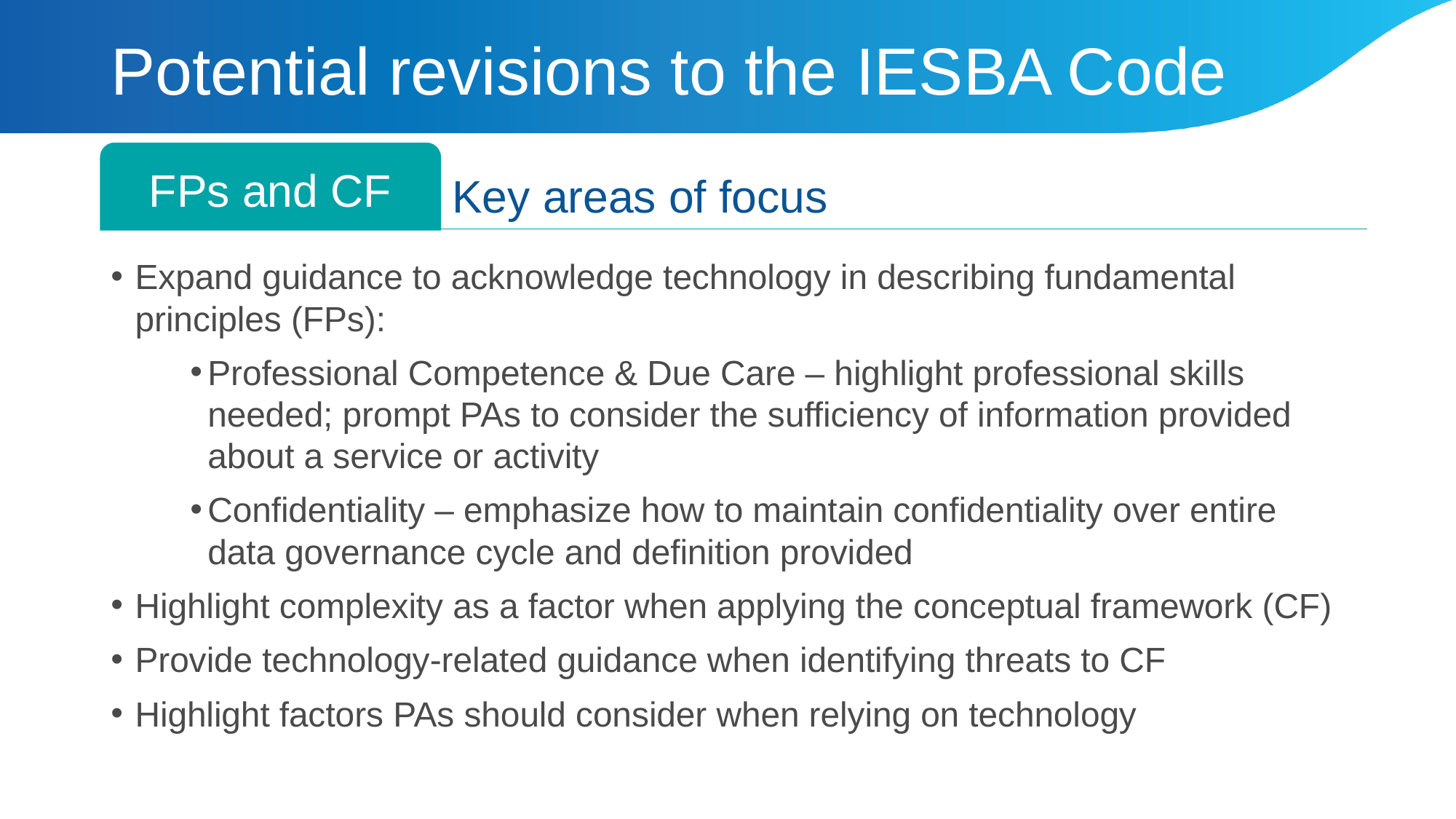

# Potential revisions to the IESBA Code
FPs and CF
Key areas of focus

Expand guidance to acknowledge technology in describing fundamental principles (FPs):
Professional Competence & Due Care – highlight professional skills needed; prompt PAs to consider the sufficiency of information provided about a service or activity
Confidentiality – emphasize how to maintain confidentiality over entire data governance cycle and definition provided
Highlight complexity as a factor when applying the conceptual framework (CF)
Provide technology-related guidance when identifying threats to CF
Highlight factors PAs should consider when relying on technology